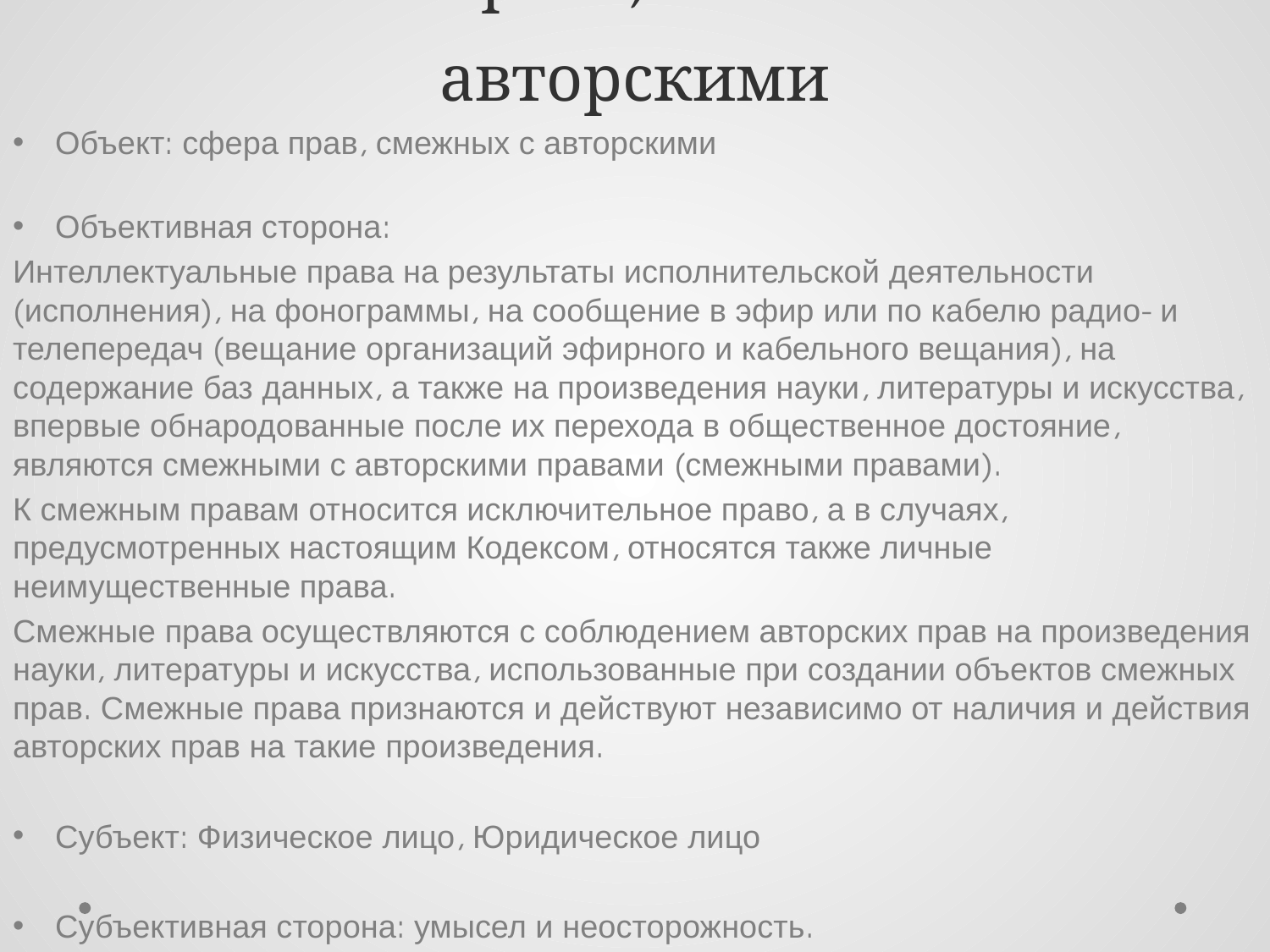

# 76.  Права, смежные с авторскими
Объект: сфера прав, смежных с авторскими
Объективная сторона:
Интеллектуальные права на результаты исполнительской деятельности (исполнения), на фонограммы, на сообщение в эфир или по кабелю радио- и телепередач (вещание организаций эфирного и кабельного вещания), на содержание баз данных, а также на произведения науки, литературы и искусства, впервые обнародованные после их перехода в общественное достояние, являются смежными с авторскими правами (смежными правами).
К смежным правам относится исключительное право, а в случаях, предусмотренных настоящим Кодексом, относятся также личные неимущественные права.
Смежные права осуществляются с соблюдением авторских прав на произведения науки, литературы и искусства, использованные при создании объектов смежных прав. Смежные права признаются и действуют независимо от наличия и действия авторских прав на такие произведения.

Субъект: Физическое лицо, Юридическое лицо

Субъективная сторона: умысел и неосторожность.